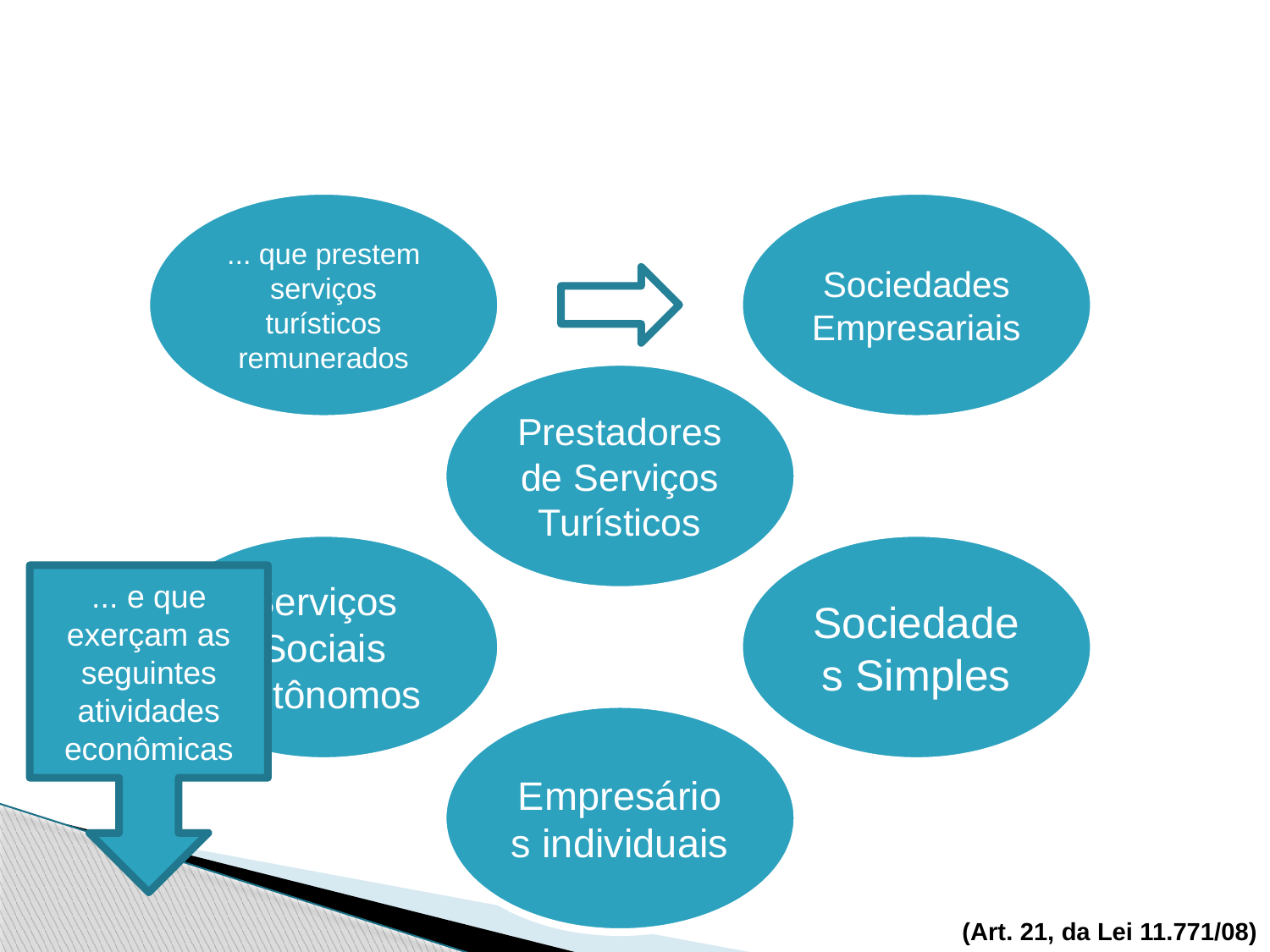

Prestadores de Serviços Turísticos
Sociedades Empresariais
Sociedades Simples
Empresários individuais
... que prestem serviços turísticos remunerados
... e que exerçam as seguintes atividades econômicas
(Art. 21, da Lei 11.771/08)